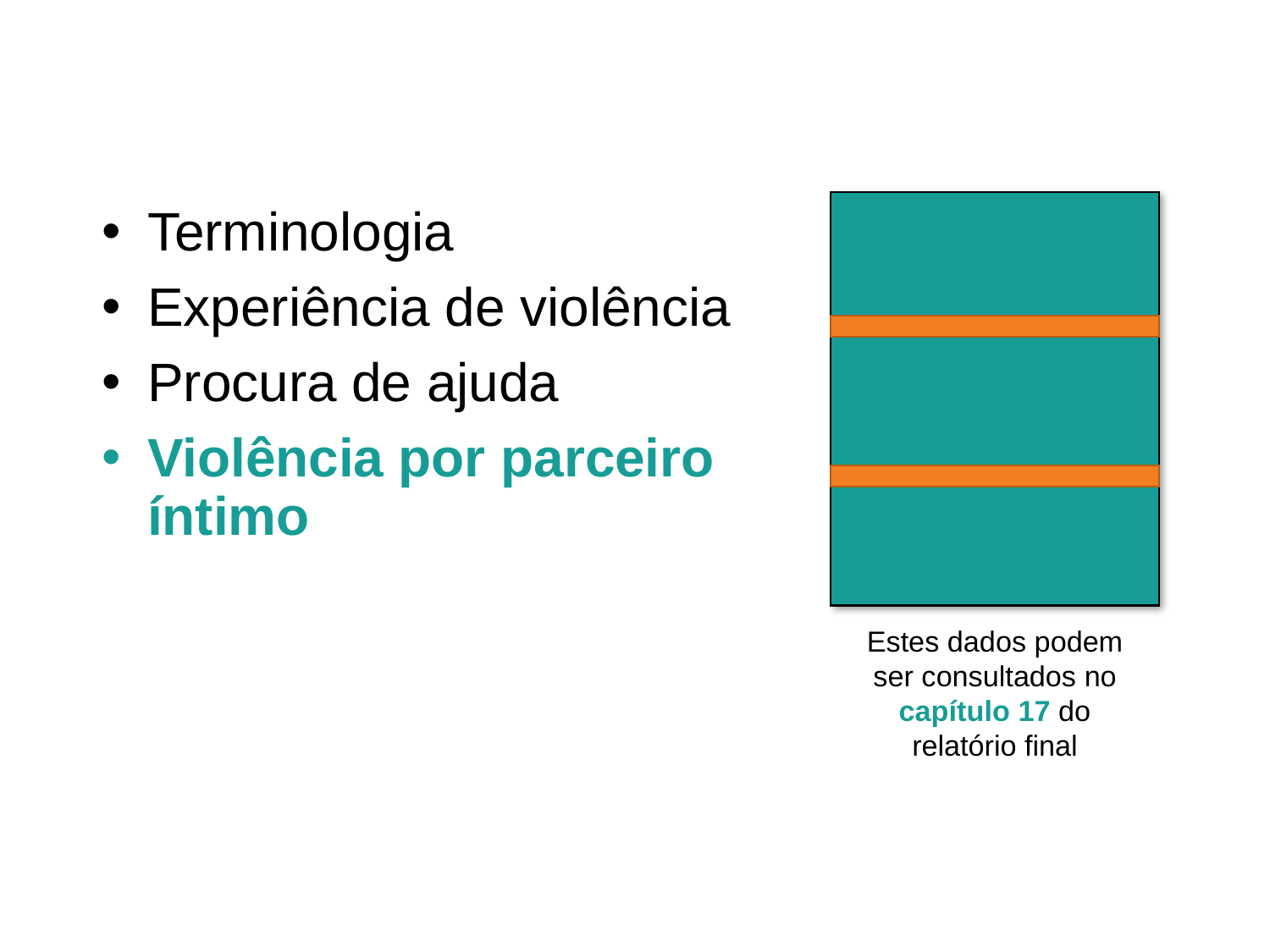

Terminologia
Experiência de violência
Procura de ajuda
Violência por parceiro íntimo

Estes dados podem ser consultados no capítulo 17 do relatório final